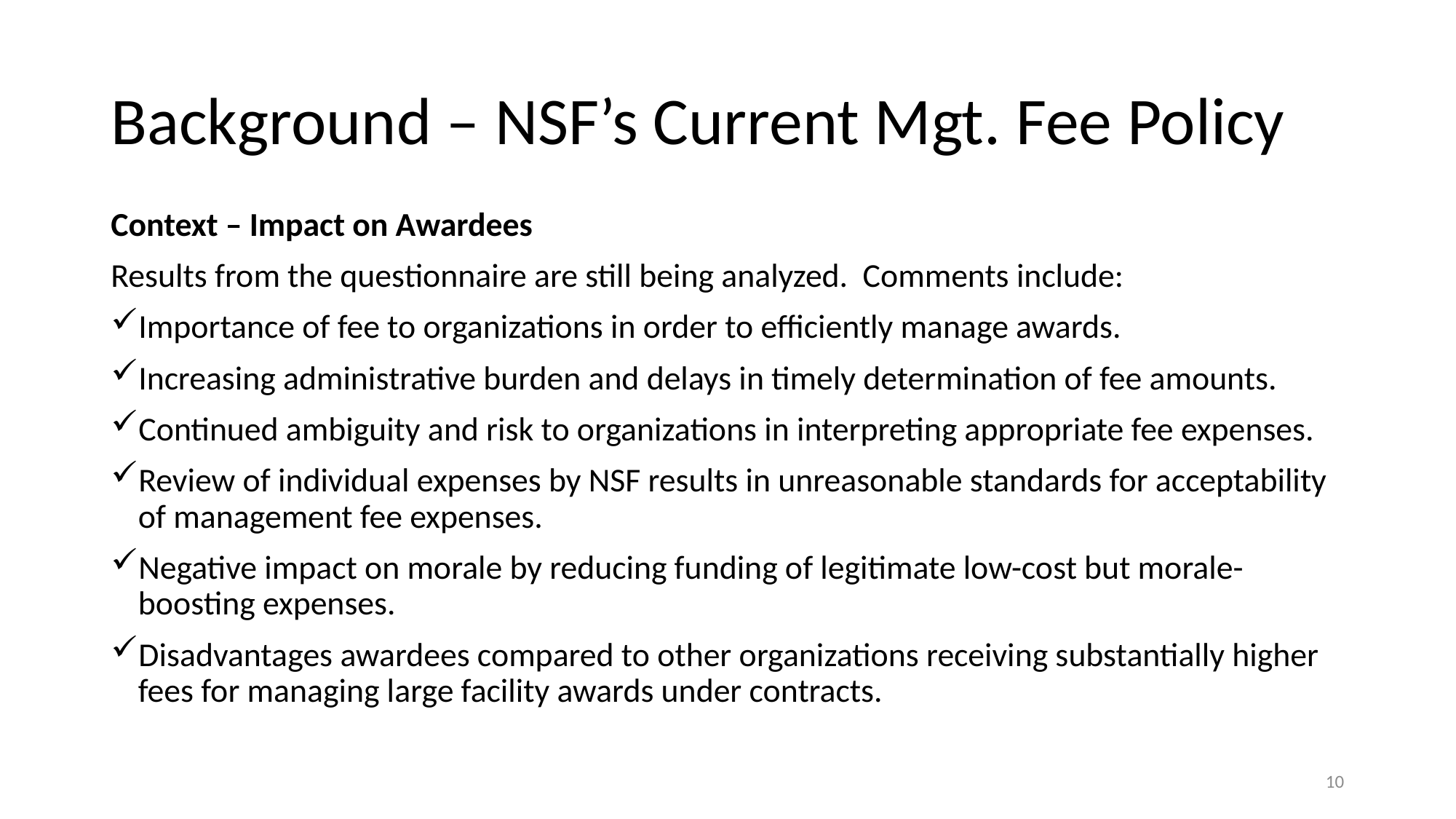

# Background – NSF’s Current Mgt. Fee Policy
Context – Impact on Awardees
Results from the questionnaire are still being analyzed.  Comments include:
Importance of fee to organizations in order to efficiently manage awards.
Increasing administrative burden and delays in timely determination of fee amounts.
Continued ambiguity and risk to organizations in interpreting appropriate fee expenses.
Review of individual expenses by NSF results in unreasonable standards for acceptability of management fee expenses.
Negative impact on morale by reducing funding of legitimate low-cost but morale-boosting expenses.
Disadvantages awardees compared to other organizations receiving substantially higher fees for managing large facility awards under contracts.

10